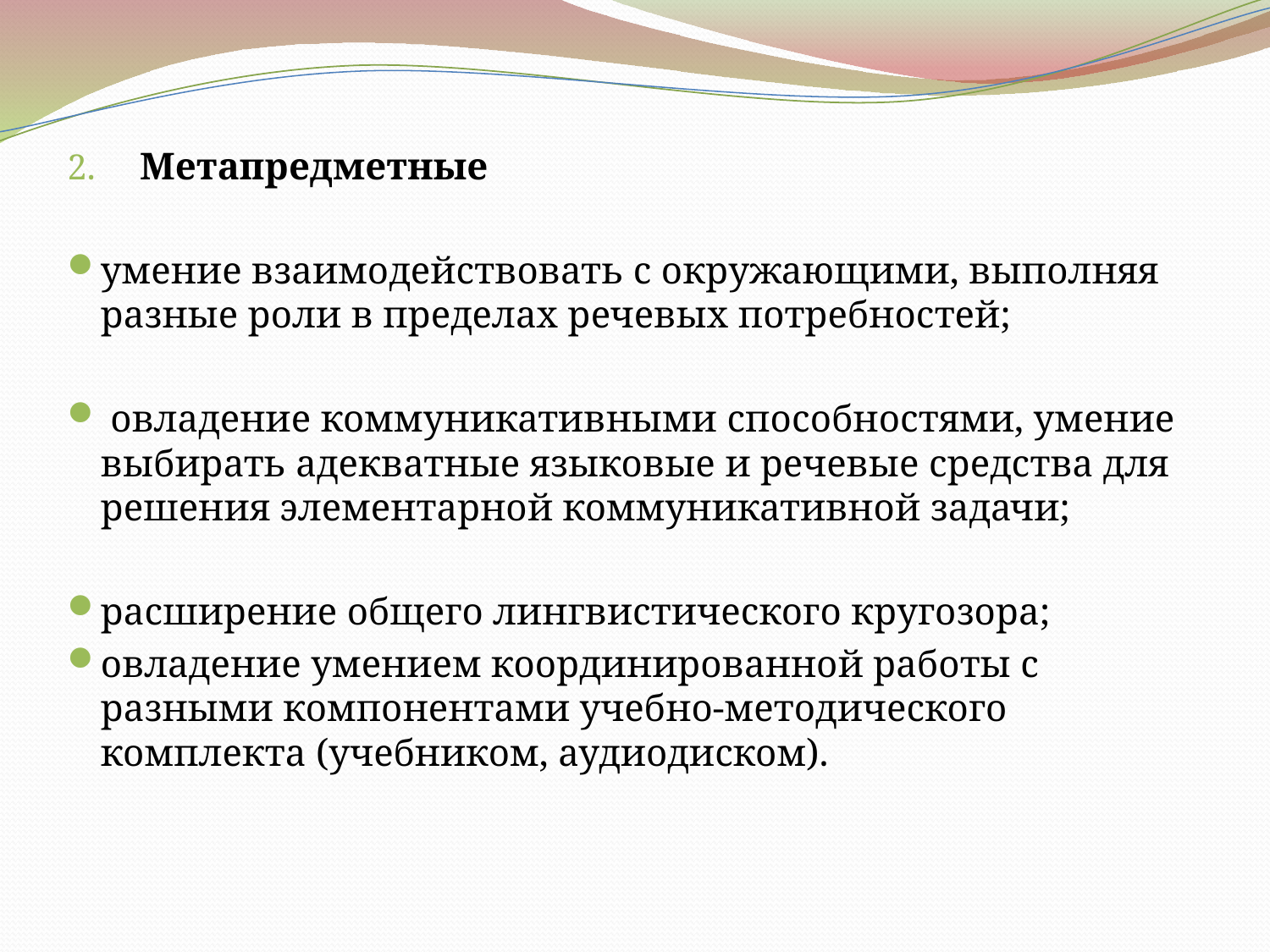

Метапредметные

умение взаимодействовать с окружающими, выполняя разные роли в пределах речевых потребностей;

 овладение коммуникативными способностями, умение выбирать адекватные языковые и речевые средства для решения элементарной коммуникативной задачи;

расширение общего лингвистического кругозора;
овладение умением координированной работы с разными компонентами учебно-методического комплекта (учебником, аудиодиском).